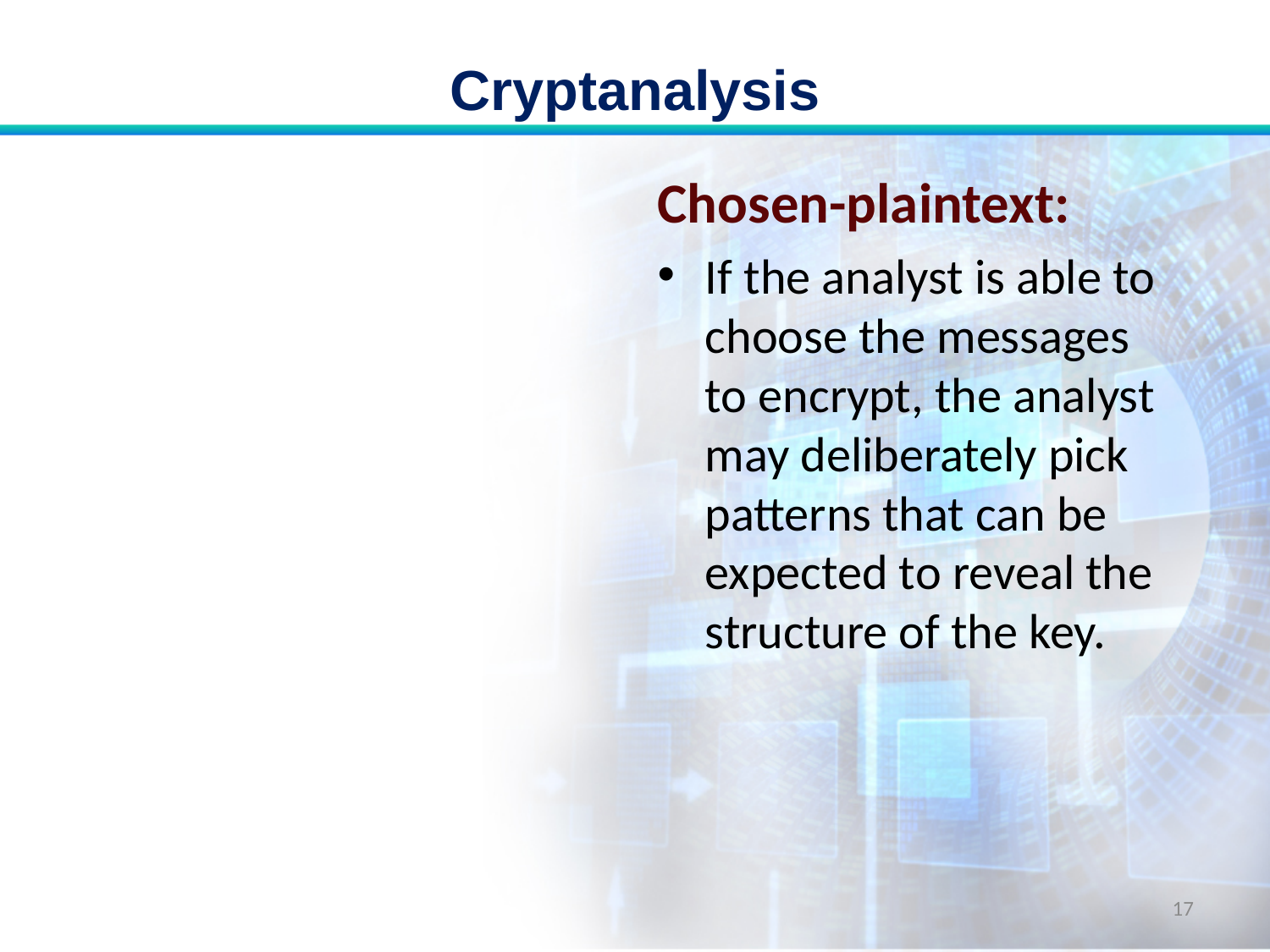

# Cryptanalysis
Chosen-plaintext:
If the analyst is able to choose the messages to encrypt, the analyst may deliberately pick patterns that can be expected to reveal the structure of the key.

17